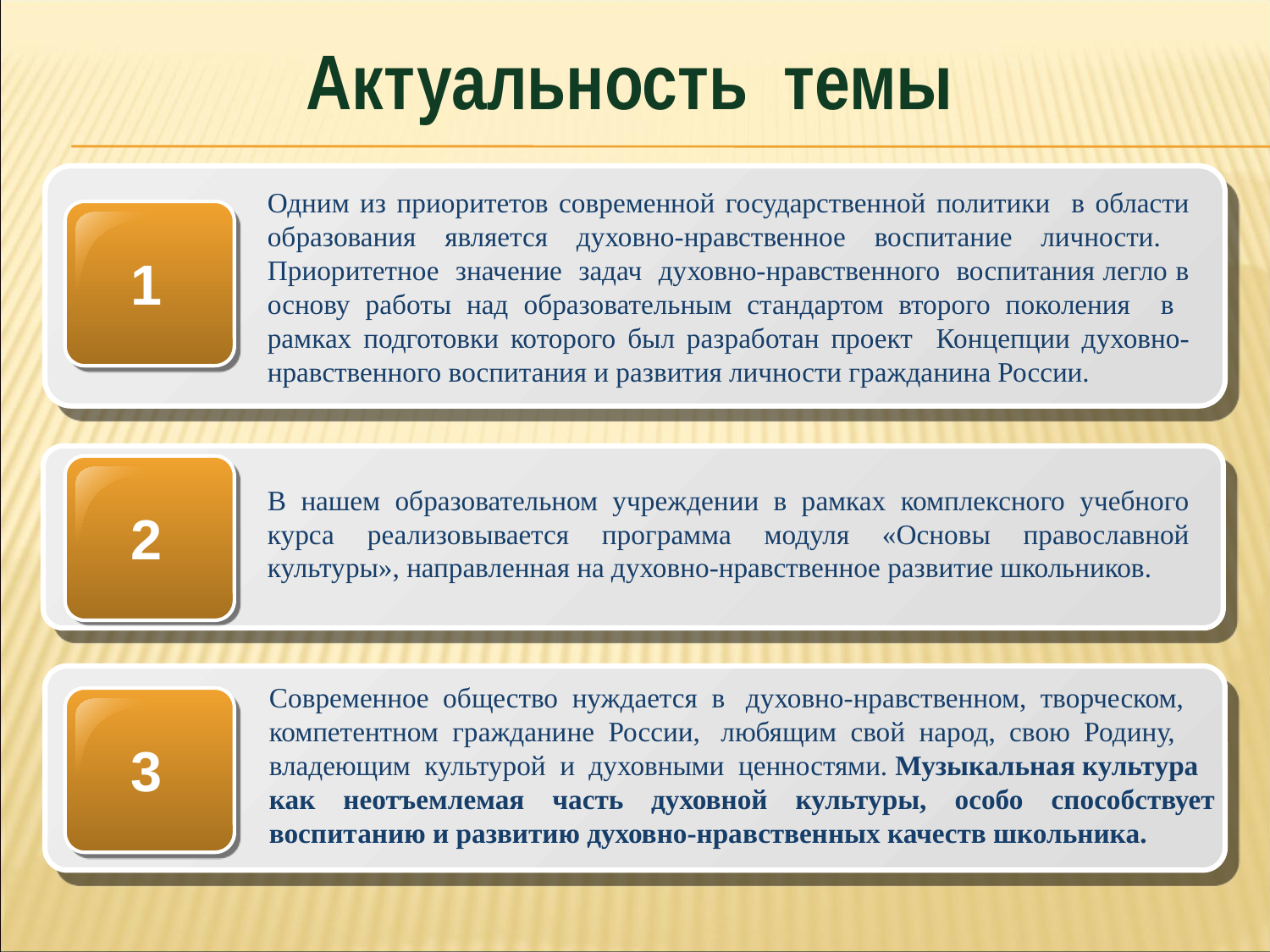

Актуальность  темы

Одним из приоритетов современной государственной политики  в области образования является духовно-нравственное воспитание личности.  Приоритетное  значение  задач  духовно-нравственного  воспитания легло в основу работы над образовательным стандартом второго поколения  в  рамках подготовки которого был разработан проект  Концепции духовно-нравственного воспитания и развития личности гражданина России.

1

2
В нашем образовательном учреждении в рамках комплексного учебного курса реализовывается программа модуля «Основы православной культуры», направленная на духовно-нравственное развитие школьников.

Современное  общество  нуждается  в   духовно-нравственном,  творческом, компетентном  гражданине  России,   любящим  свой  народ,  свою  Родину, владеющим  культурой  и  духовными  ценностями. Музыкальная культура как    неотъемлемая    часть    духовной    культуры,    особо    способствует воспитанию и развитию духовно-нравственных качеств школьника.

3